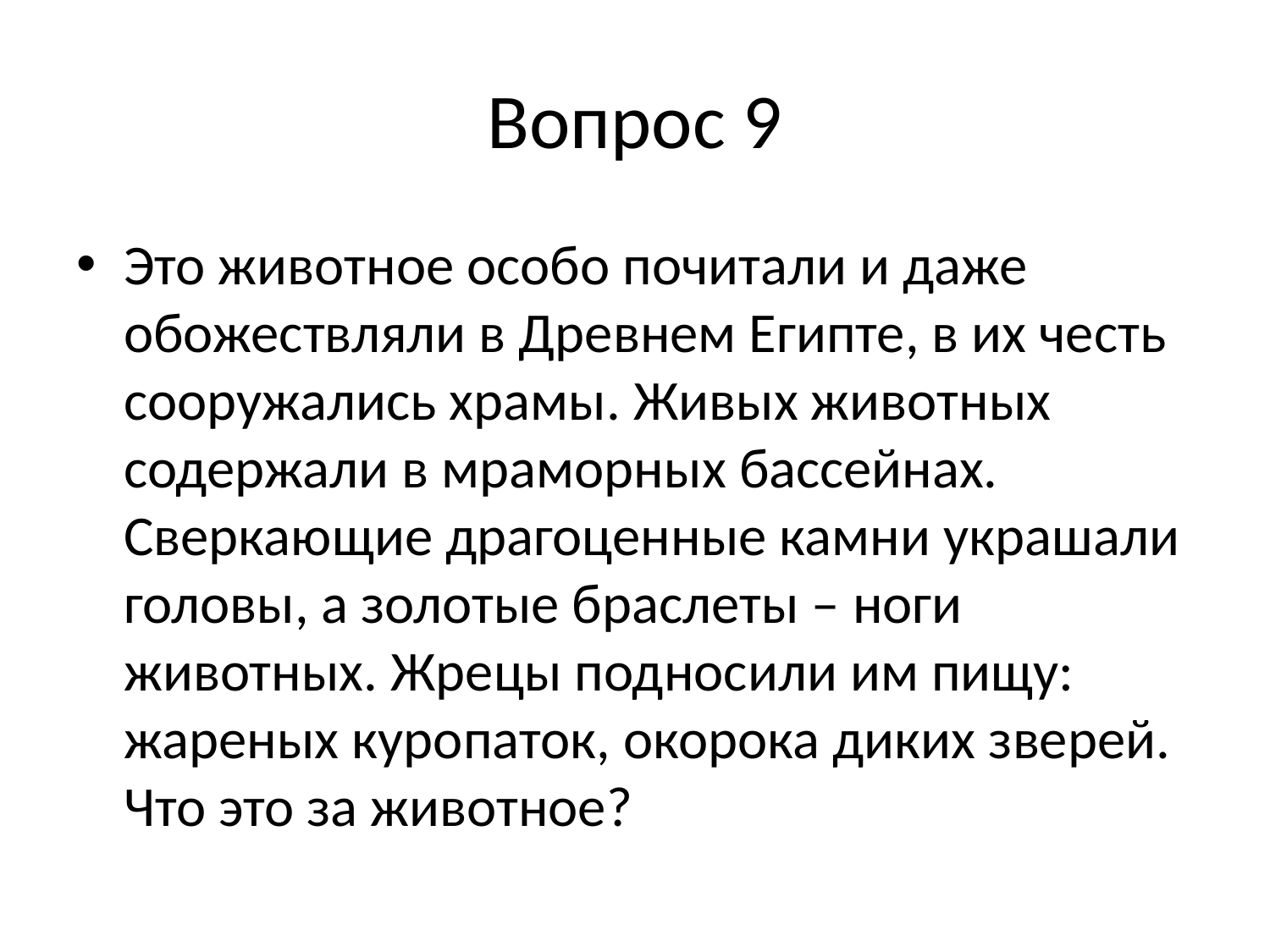

# Вопрос 9
Это животное особо почитали и даже обожествляли в Древнем Египте, в их честь сооружались храмы. Живых животных содержали в мраморных бассейнах. Сверкающие драгоценные камни украшали головы, а золотые браслеты – ноги животных. Жрецы подносили им пищу: жареных куропаток, окорока диких зверей. Что это за животное?